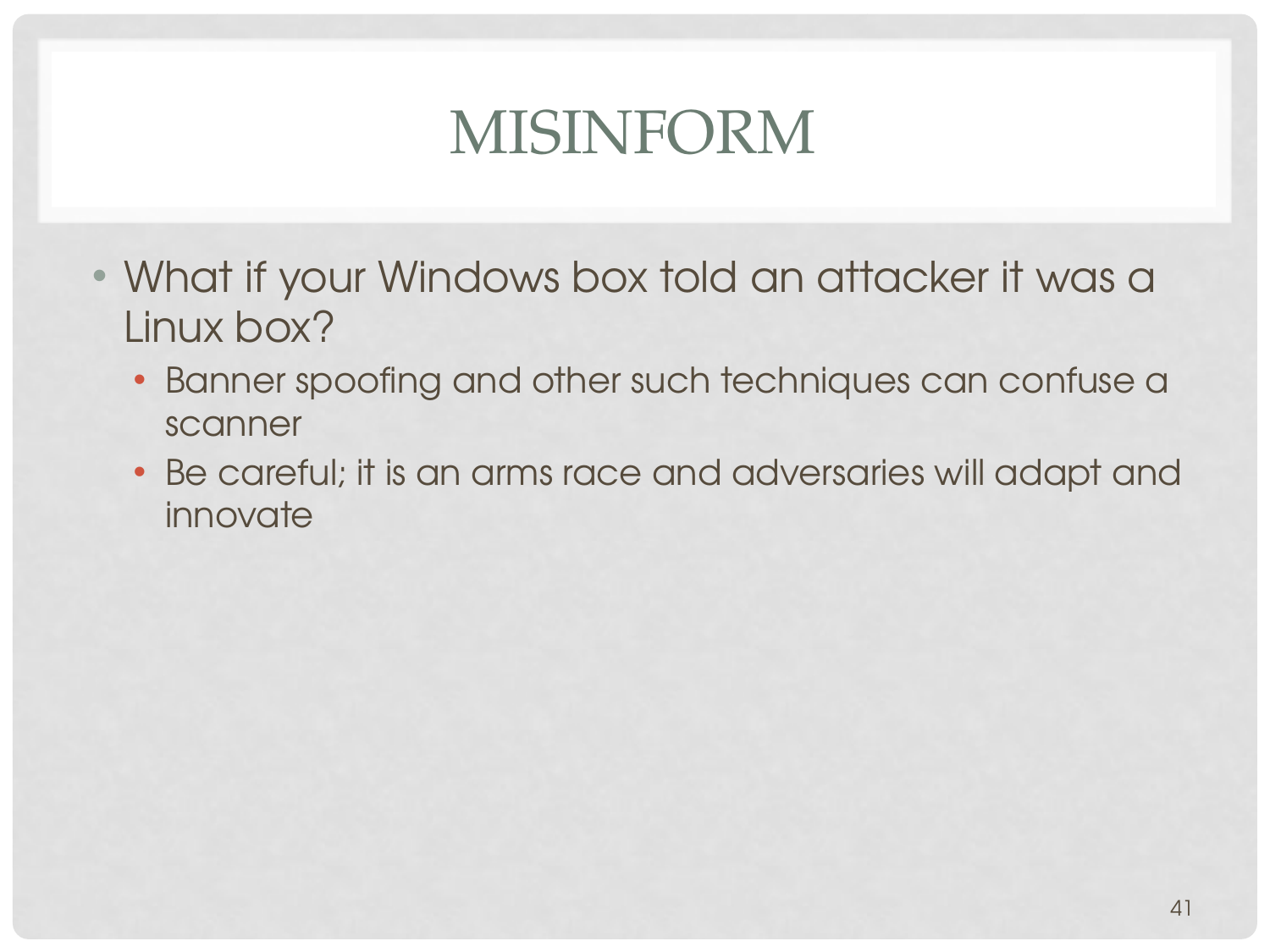

# Misinform
What if your Windows box told an attacker it was a Linux box?
Banner spoofing and other such techniques can confuse a scanner
Be careful; it is an arms race and adversaries will adapt and innovate
41